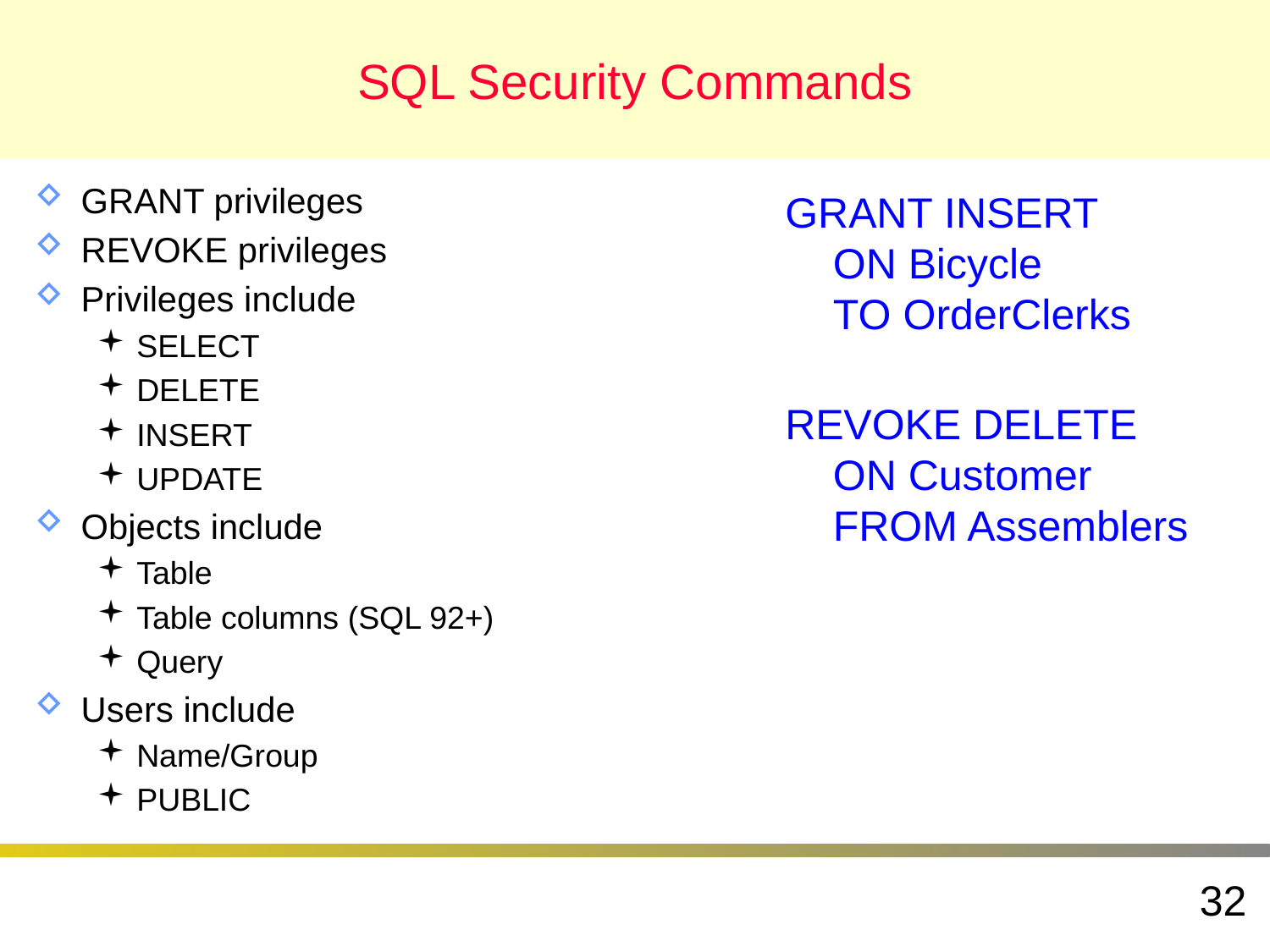

# SQL Security Commands
GRANT privileges
REVOKE privileges
Privileges include
SELECT
DELETE
INSERT
UPDATE
Objects include
Table
Table columns (SQL 92+)
Query
Users include
Name/Group
PUBLIC

GRANT INSERT
	ON Bicycle
	TO OrderClerks
REVOKE DELETE
	ON Customer
	FROM Assemblers
32